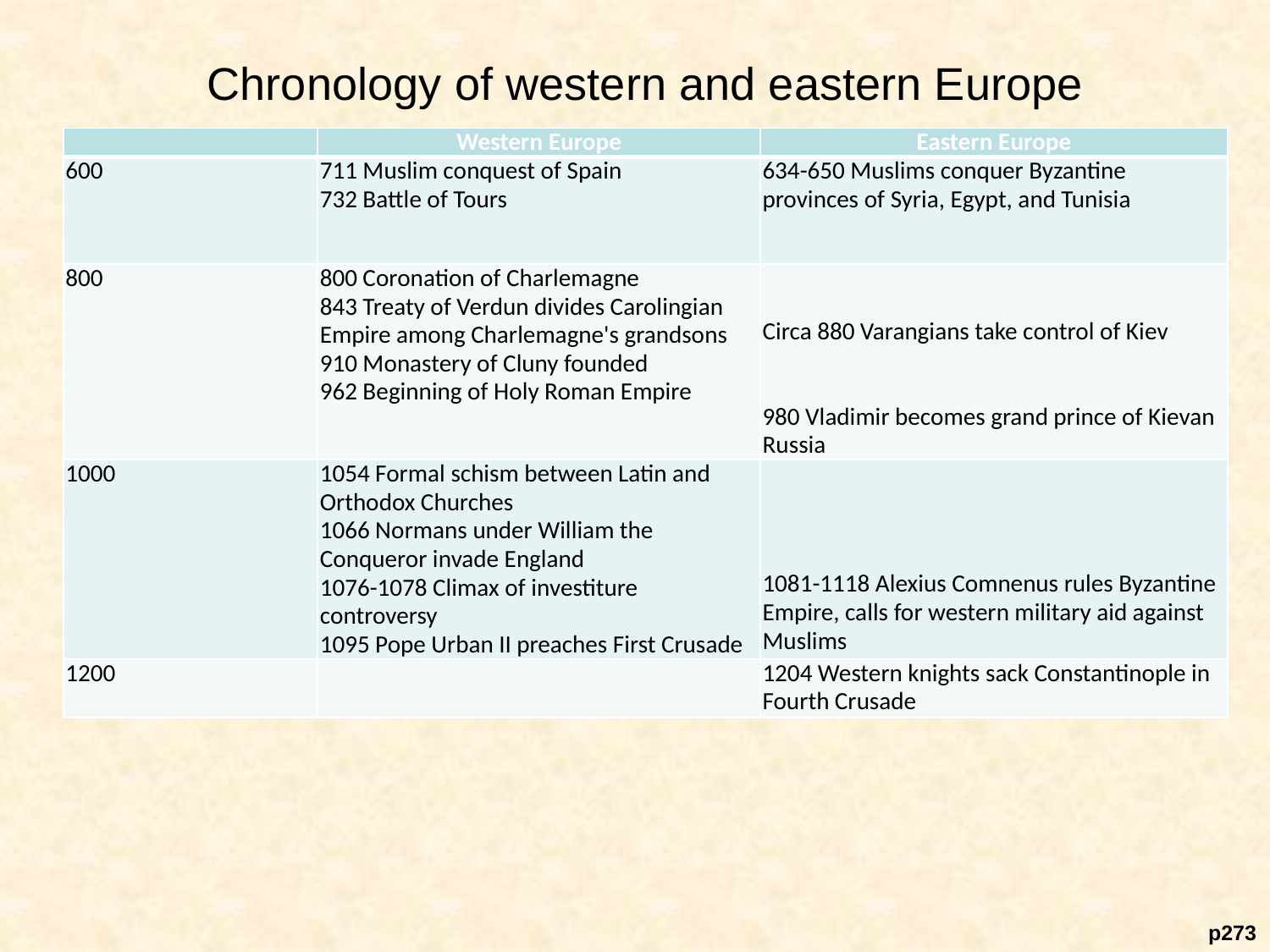

# Chronology of western and eastern Europe
| Empty cell | Western Europe | Eastern Europe |
| --- | --- | --- |
| 600 | 711 Muslim conquest of Spain 732 Battle of Tours | 634-650 Muslims conquer Byzantine provinces of Syria, Egypt, and Tunisia |
| 800 | 800 Coronation of Charlemagne 843 Treaty of Verdun divides Carolingian Empire among Charlemagne's grandsons 910 Monastery of Cluny founded 962 Beginning of Holy Roman Empire | Circa 880 Varangians take control of Kiev  980 Vladimir becomes grand prince of Kievan Russia |
| 1000 | 1054 Formal schism between Latin and Orthodox Churches 1066 Normans under William the Conqueror invade England 1076-1078 Climax of investiture controversy 1095 Pope Urban II preaches First Crusade | 1081-1118 Alexius Comnenus rules Byzantine Empire, calls for western military aid against Muslims |
| 1200 |  | 1204 Western knights sack Constantinople in Fourth Crusade |
p273